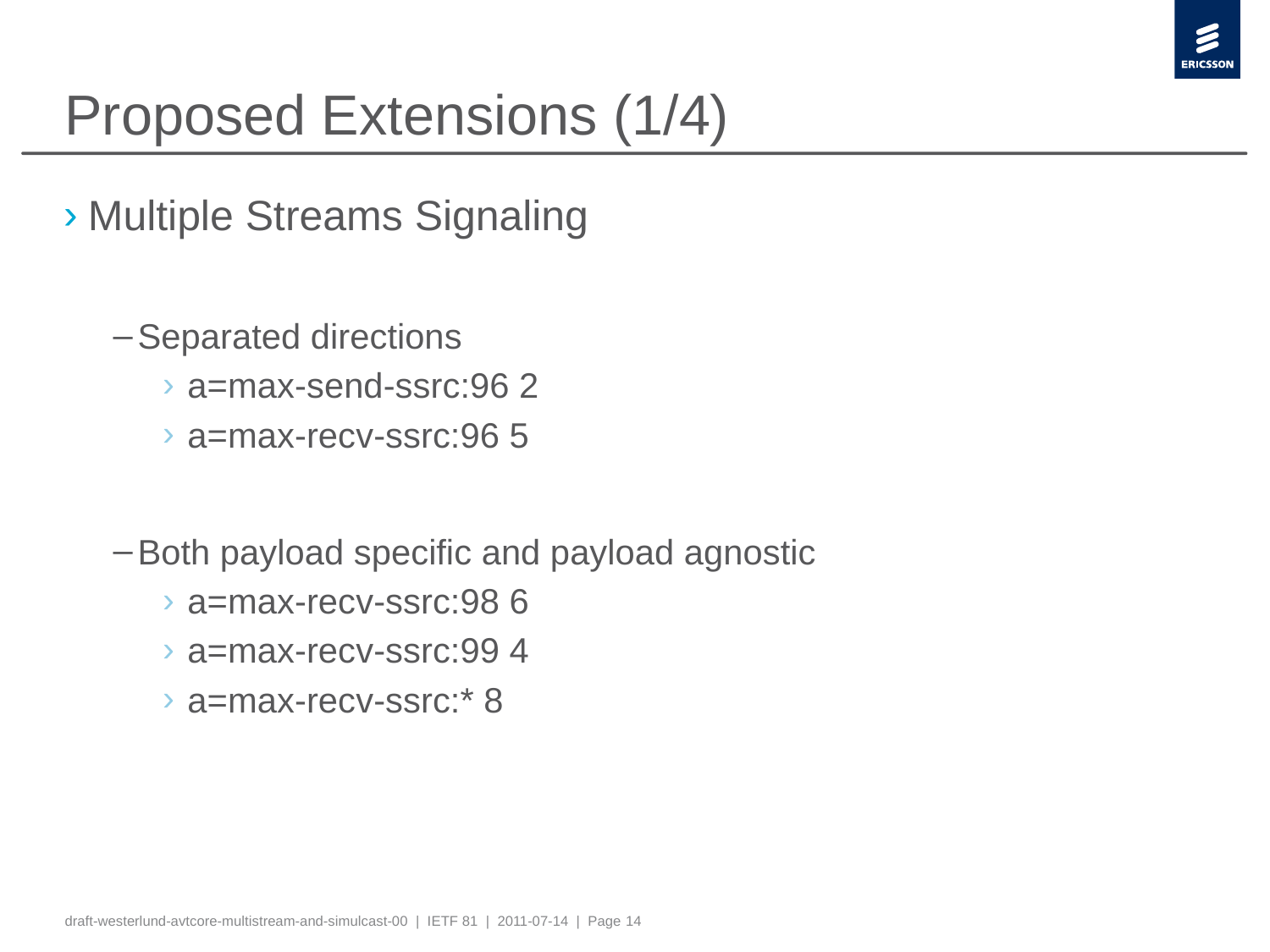

# Proposed Extensions (1/4)
Multiple Streams Signaling

Separated directions
a=max-send-ssrc:96 2
a=max-recv-ssrc:96 5

Both payload specific and payload agnostic
a=max-recv-ssrc:98 6
a=max-recv-ssrc:99 4
a=max-recv-ssrc:* 8